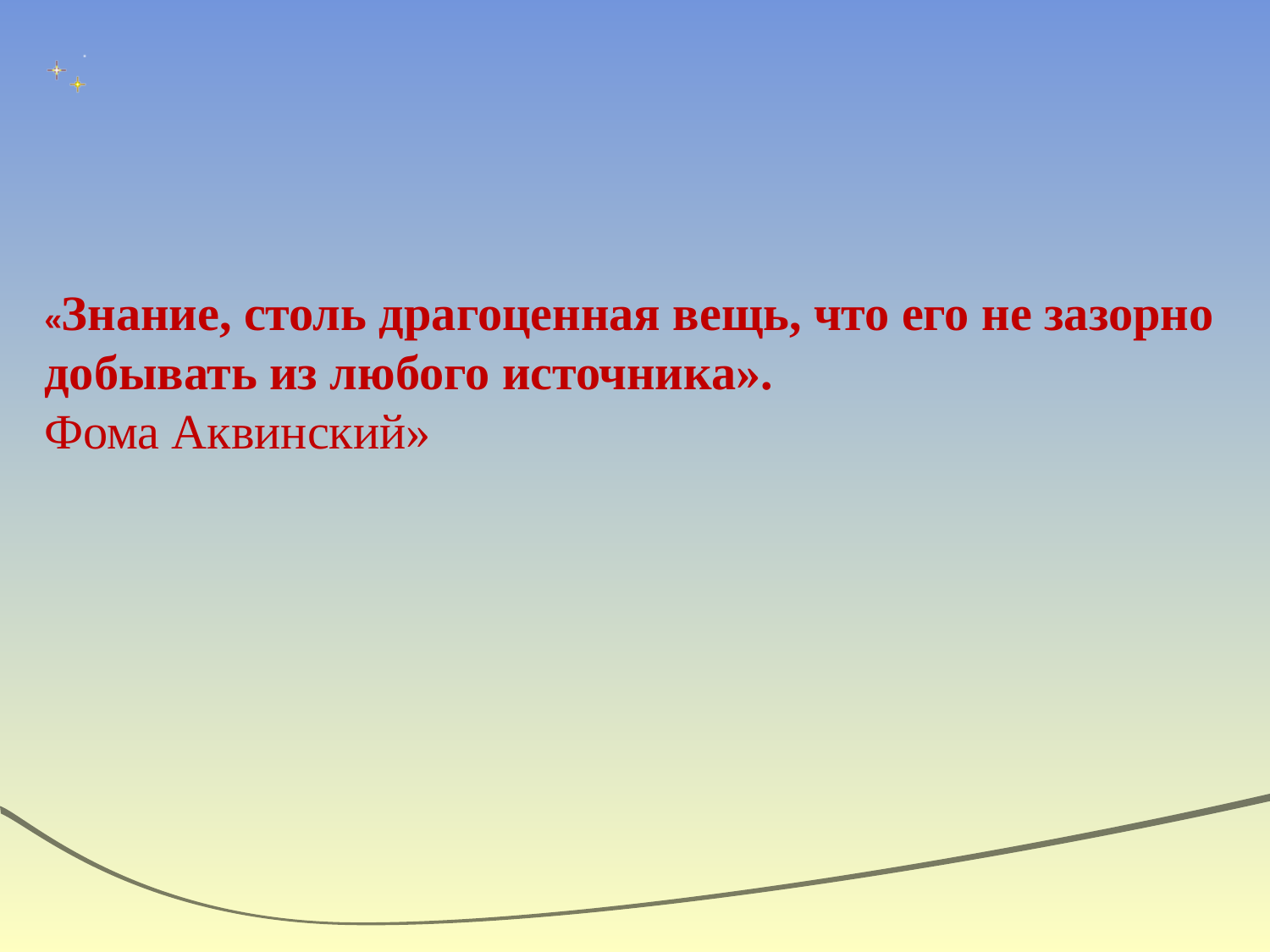

«Знание, столь драгоценная вещь, что его не зазорно добывать из любого источника». 
Фома Аквинский»